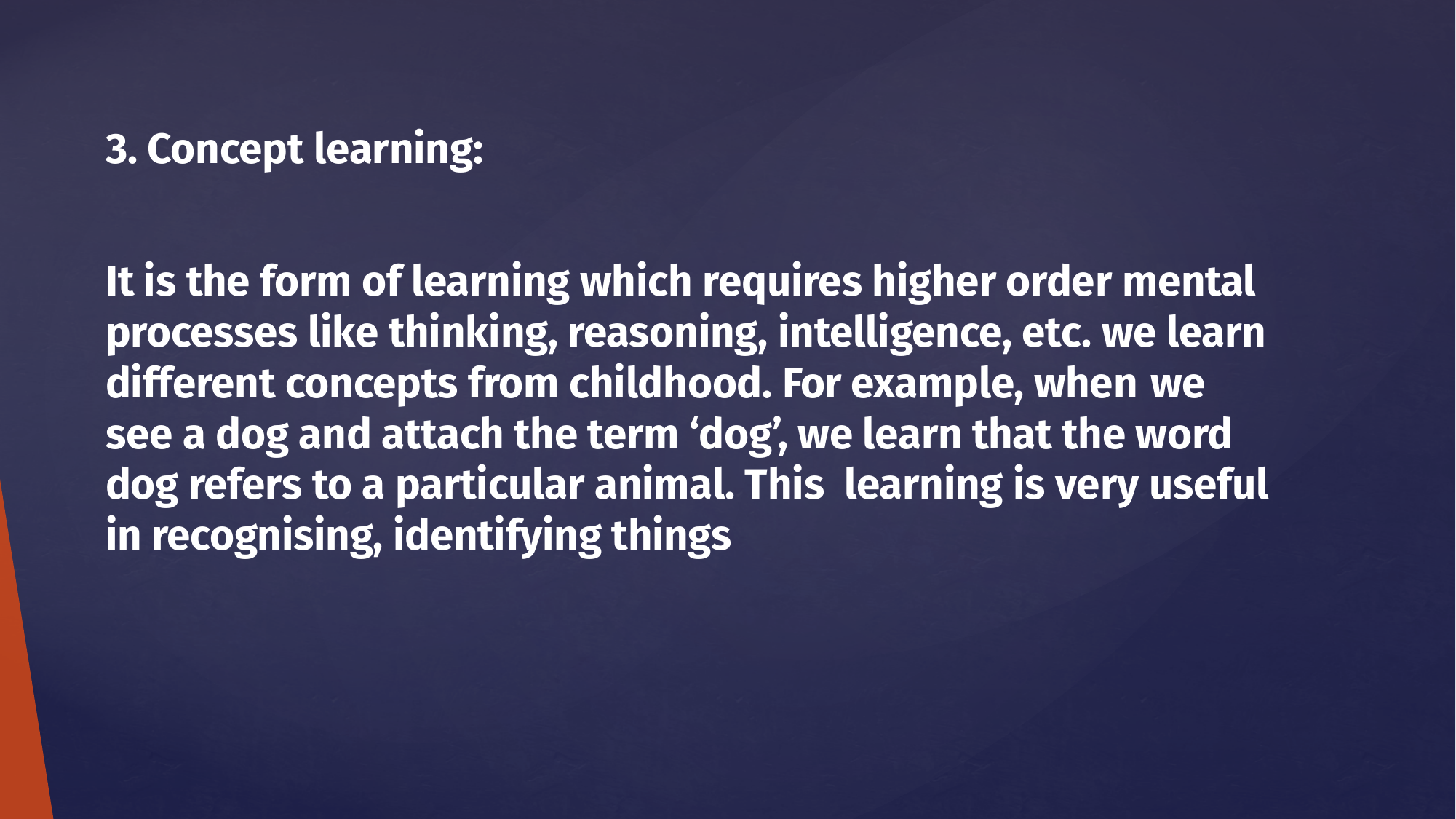

# 3. Concept learning:
It is the form of learning which requires higher order mental  processes like thinking, reasoning, intelligence, etc. we learn  different concepts from childhood. For example, when we
see a dog and attach the term ‘dog’, we learn that the word  dog refers to a particular animal. This  learning is very useful in recognising, identifying things